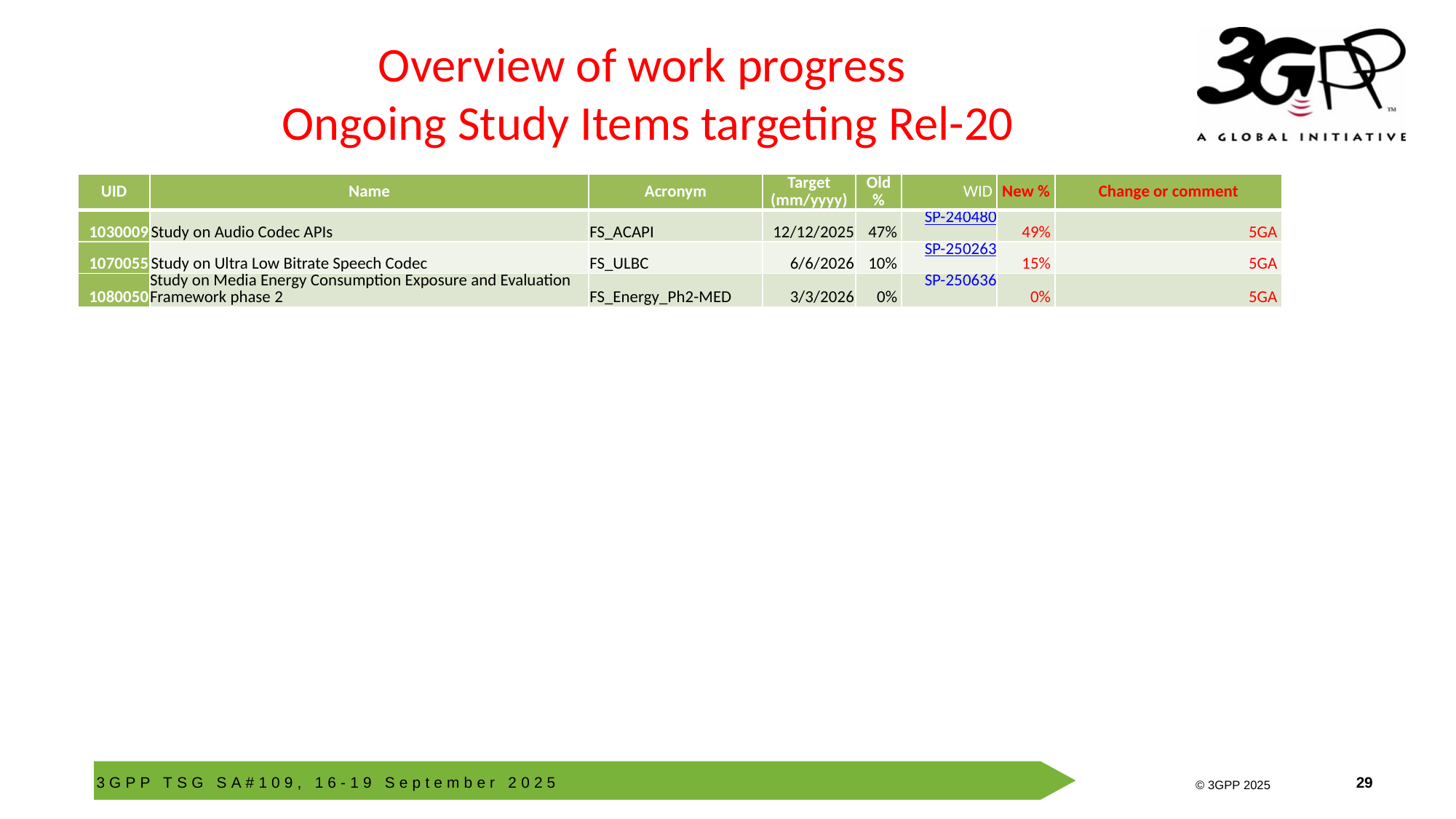

# Overview of work progress Ongoing Study Items targeting Rel-20
| UID | Name | Acronym | Target (mm/yyyy) | Old % | WID | New % | Change or comment |
| --- | --- | --- | --- | --- | --- | --- | --- |
| 1030009 | Study on Audio Codec APIs | FS\_ACAPI | 12/12/2025 | 47% | SP-240480 | 49% | 5GA |
| 1070055 | Study on Ultra Low Bitrate Speech Codec | FS\_ULBC | 6/6/2026 | 10% | SP-250263 | 15% | 5GA |
| 1080050 | Study on Media Energy Consumption Exposure and Evaluation Framework phase 2 | FS\_Energy\_Ph2-MED | 3/3/2026 | 0% | SP-250636 | 0% | 5GA |